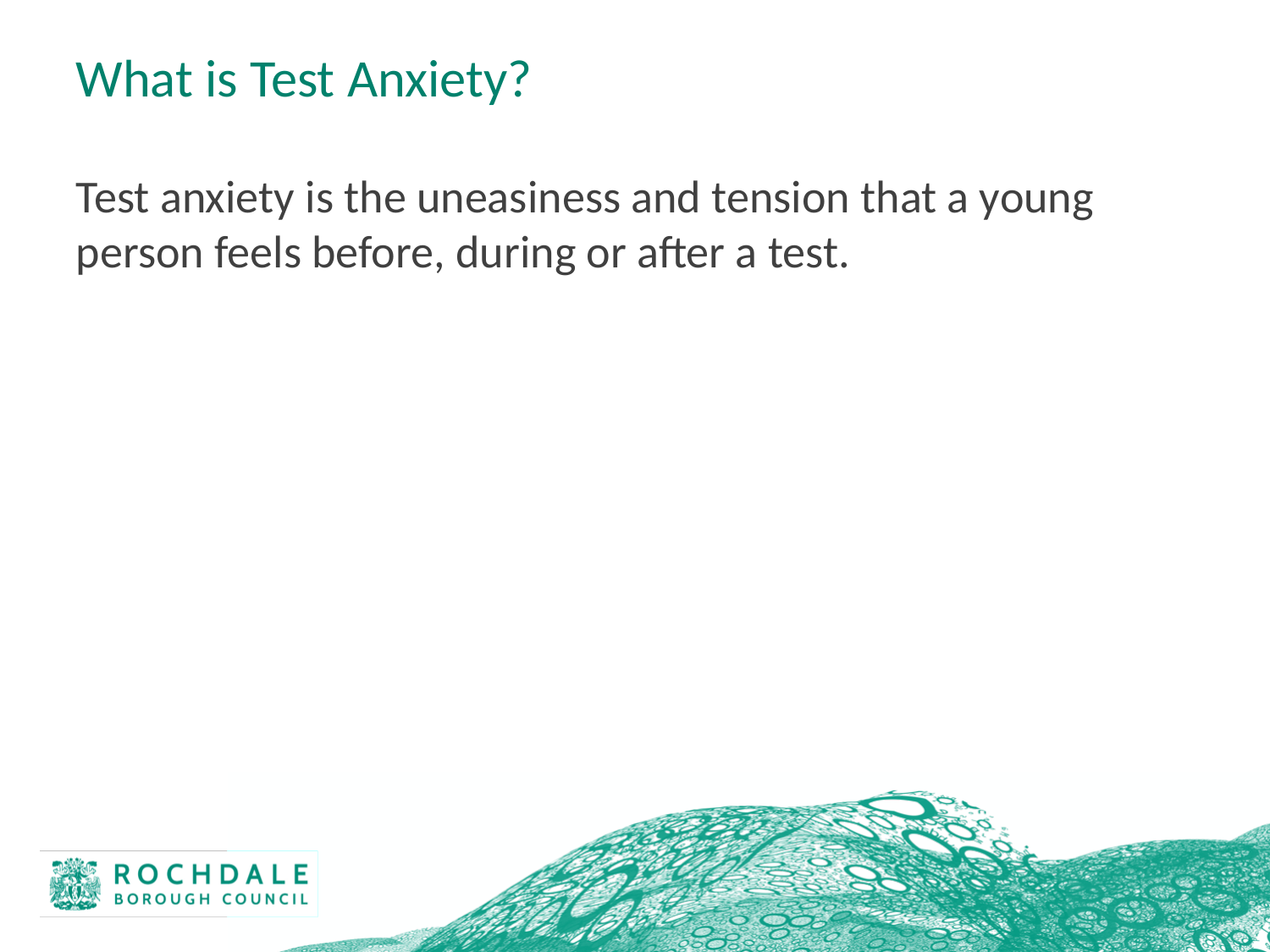

# What is Test Anxiety?
Test anxiety is the uneasiness and tension that a young person feels before, during or after a test.